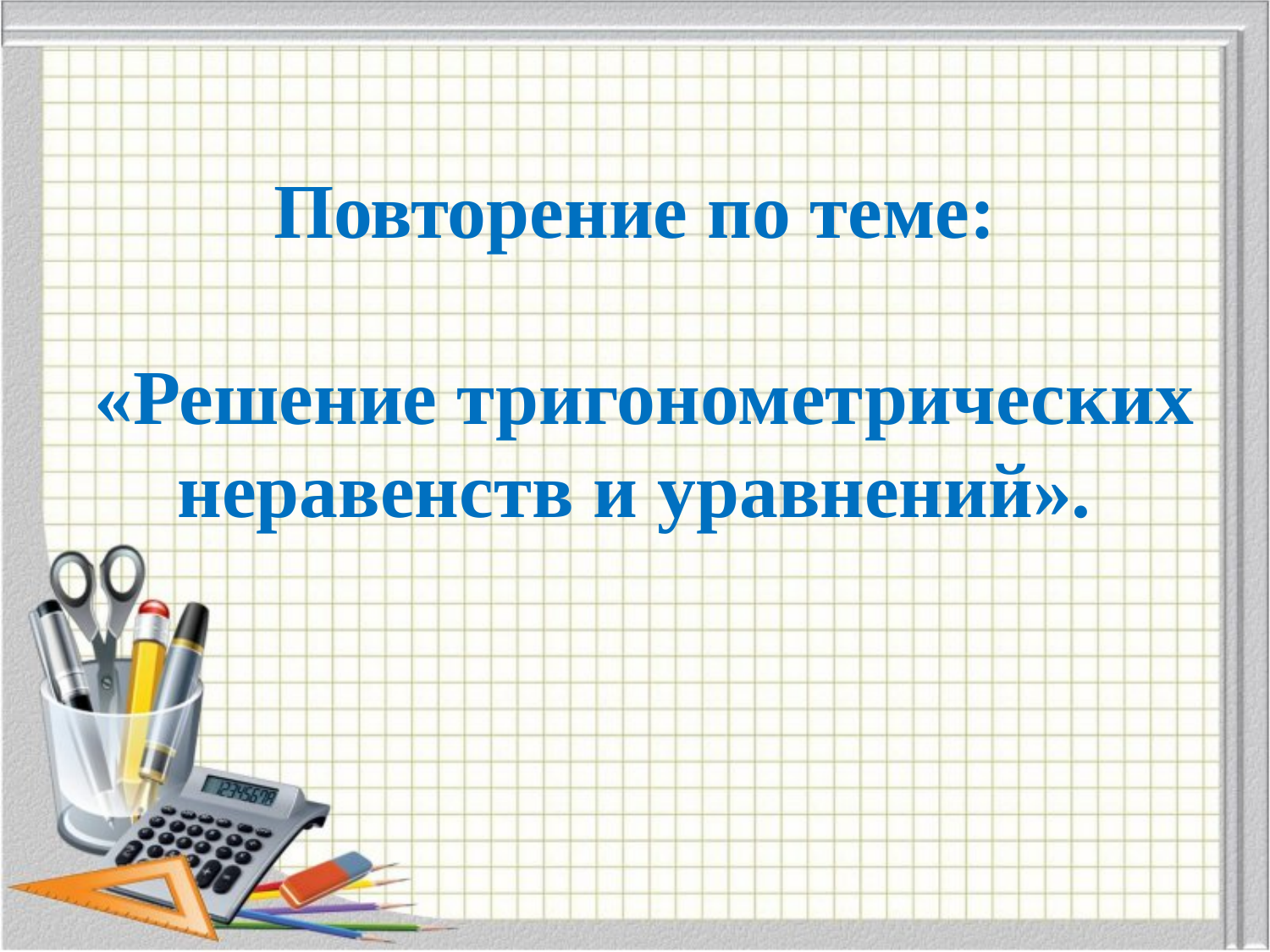

Повторение по теме:

 «Решение тригонометрических неравенств и уравнений».